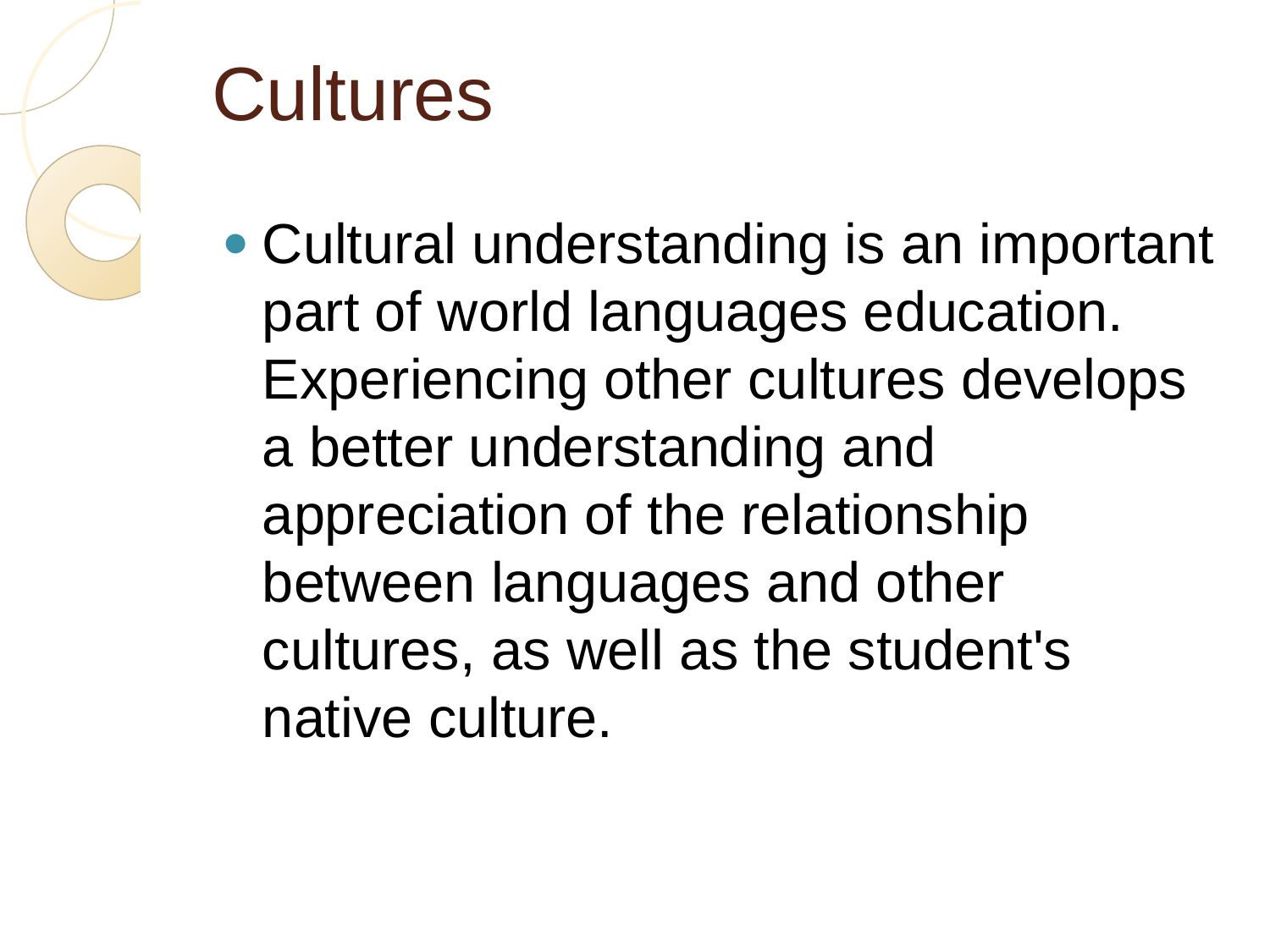

# Cultures
Cultural understanding is an important part of world languages education. Experiencing other cultures develops a better understanding and appreciation of the relationship between languages and other cultures, as well as the student's native culture.